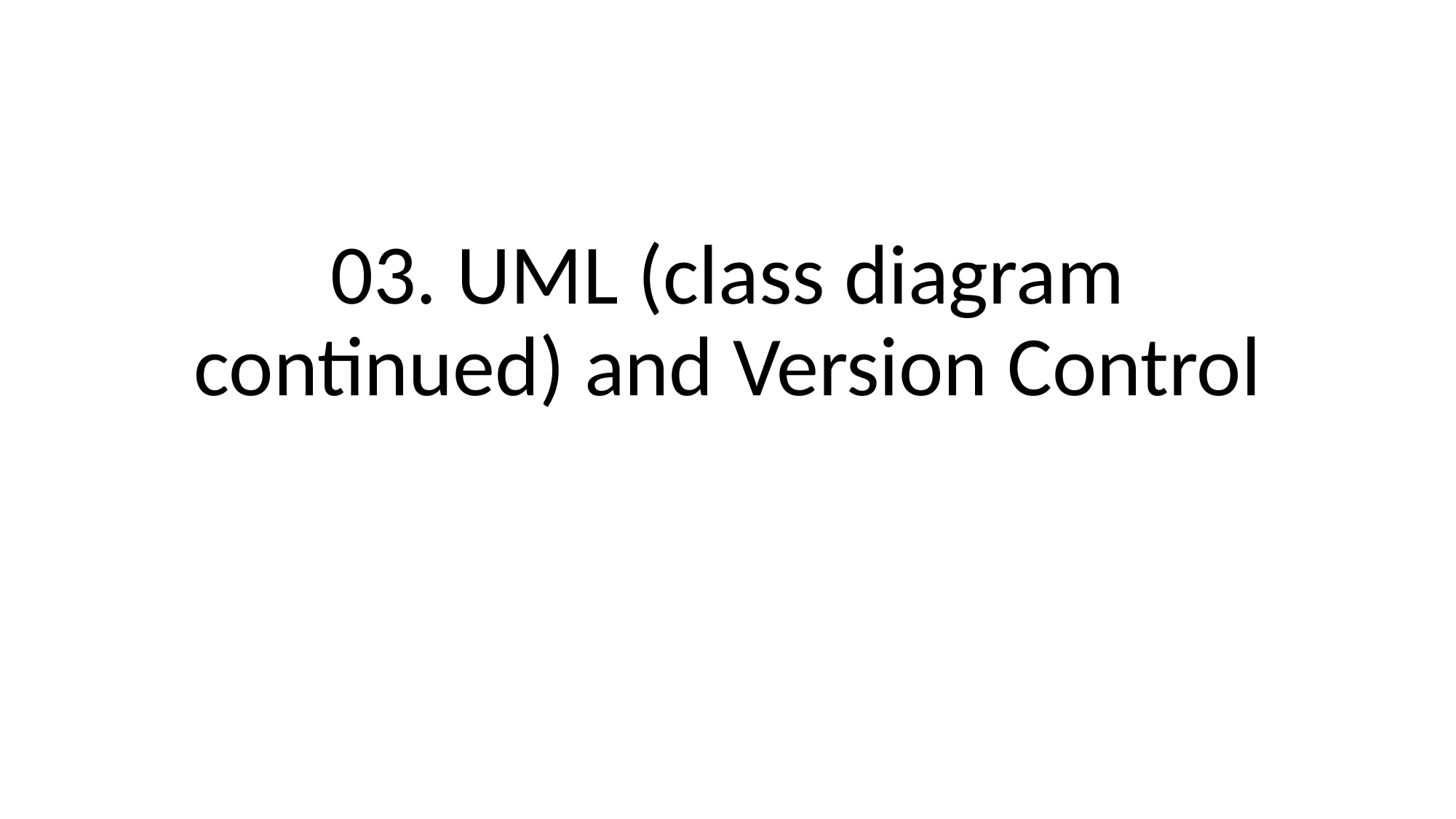

# 03. UML (class diagram continued) and Version Control